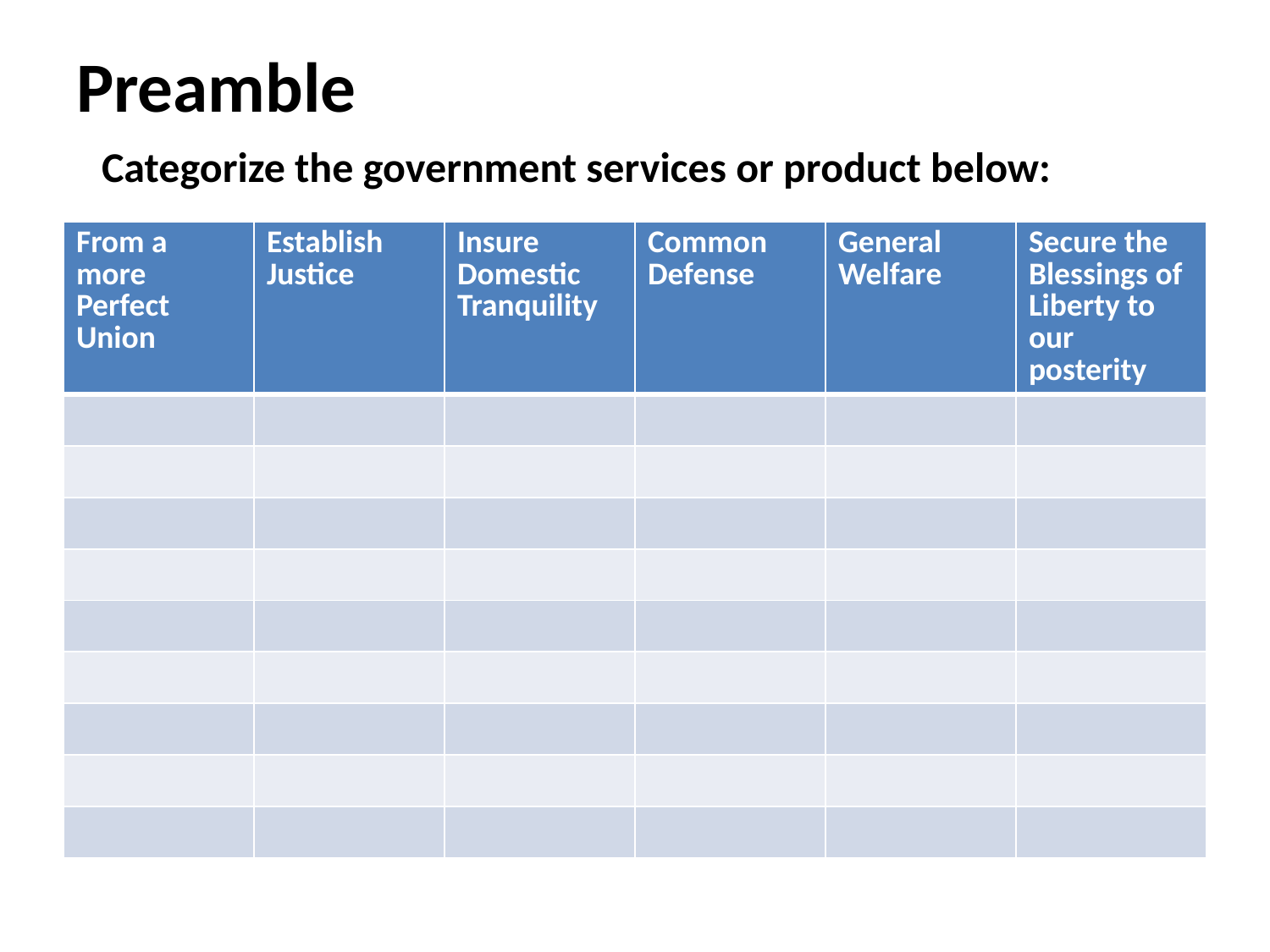

# Preamble Categorize the government services or product below:
| From a more Perfect Union | Establish Justice | Insure Domestic Tranquility | Common Defense | General Welfare | Secure the Blessings of Liberty to our posterity |
| --- | --- | --- | --- | --- | --- |
|  |  |  |  |  |  |
|  |  |  |  |  |  |
|  |  |  |  |  |  |
|  |  |  |  |  |  |
|  |  |  |  |  |  |
|  |  |  |  |  |  |
|  |  |  |  |  |  |
|  |  |  |  |  |  |
|  |  |  |  |  |  |